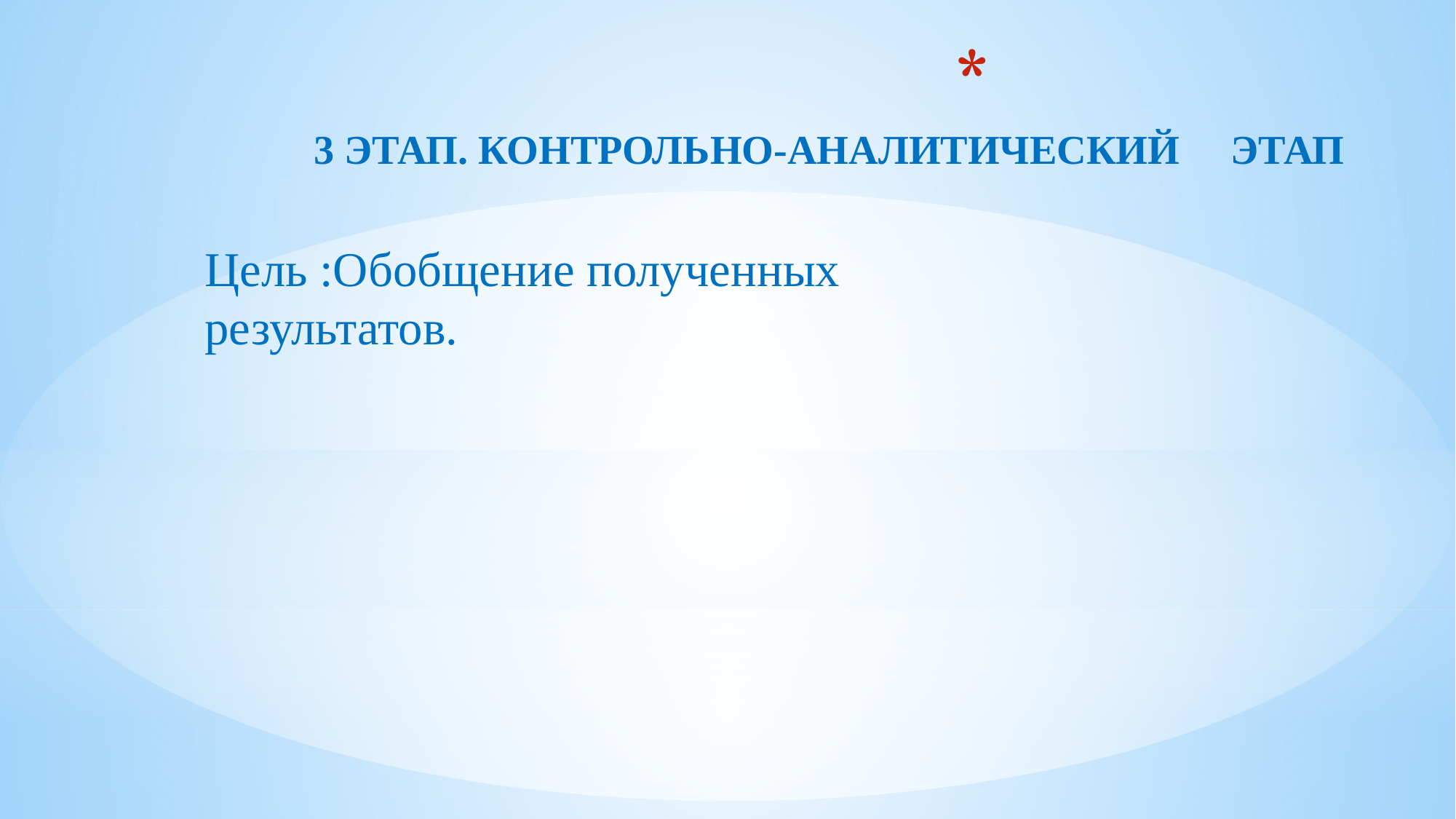

# 3 ЭТАП. КОНТРОЛЬНО-АНАЛИТИЧЕСКИЙ     ЭТАП
Цель :Обобщение полученных результатов.